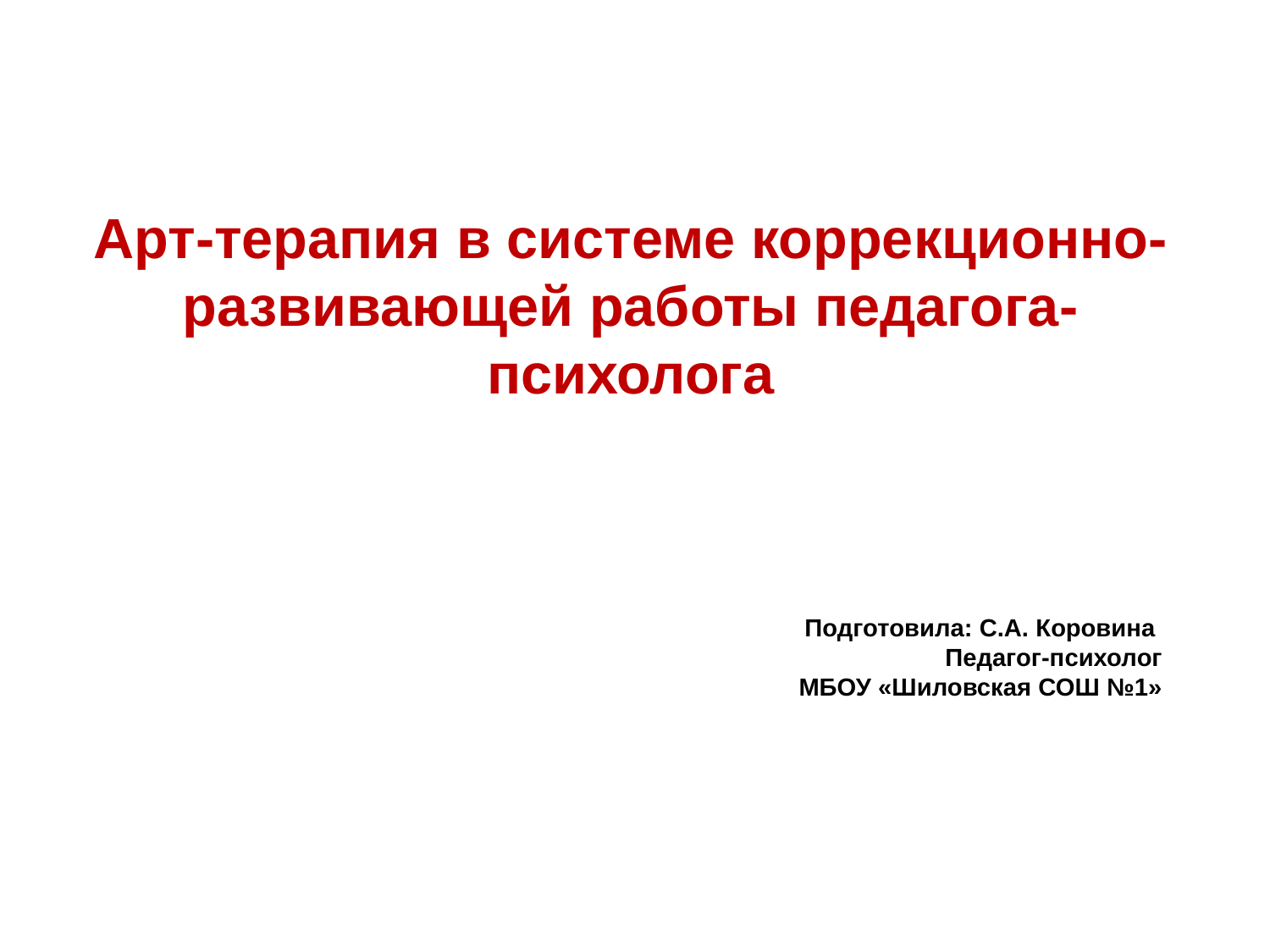

Арт-терапия в системе коррекционно-развивающей работы педагога-психолога

Подготовила: С.А. Коровина
Педагог-психолог
МБОУ «Шиловская СОШ №1»